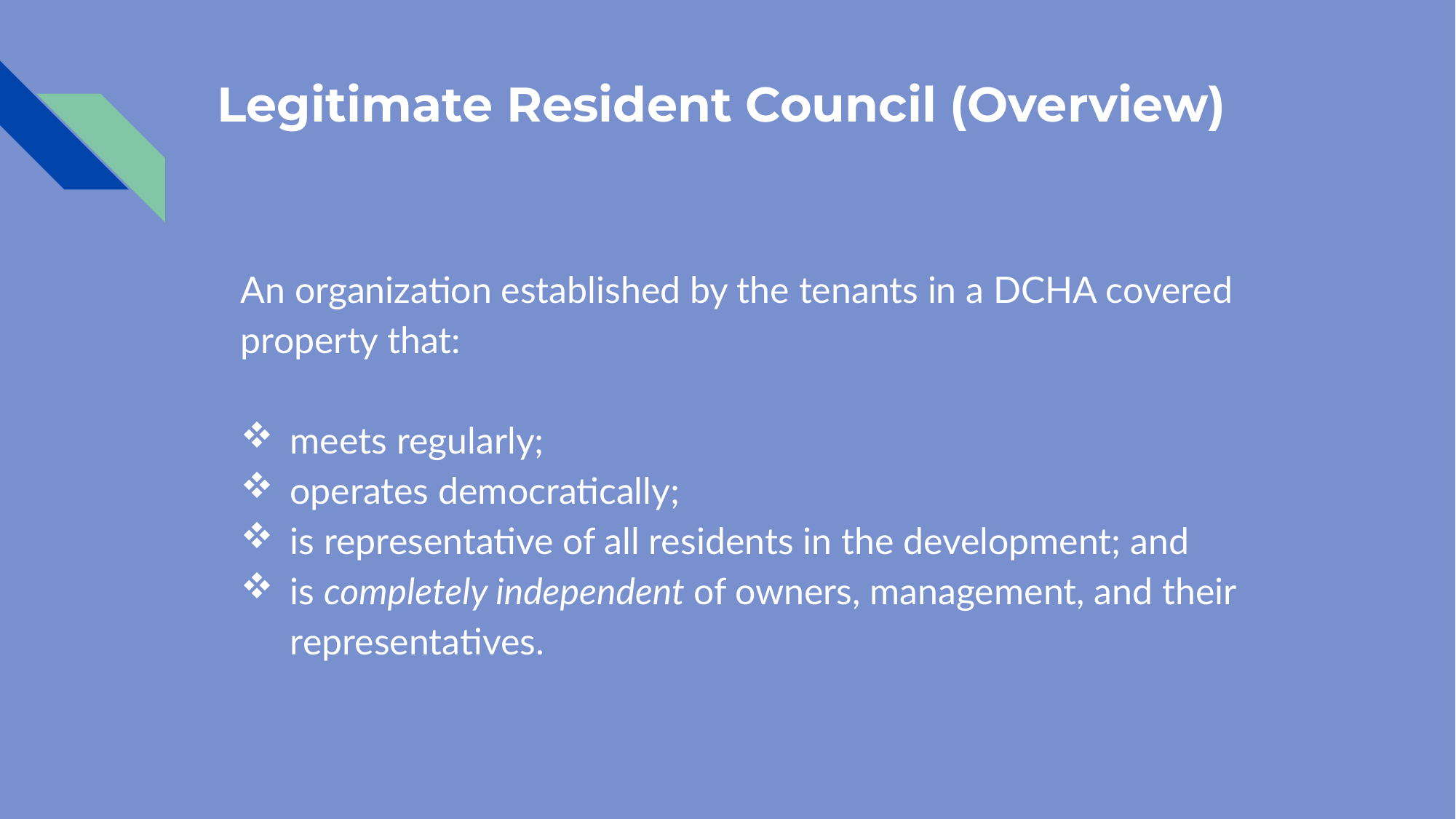

# Legitimate Resident Council (Overview)
An organization established by the tenants in a DCHA covered property that:

meets regularly;
operates democratically;
is representative of all residents in the development; and
is completely independent of owners, management, and their representatives.